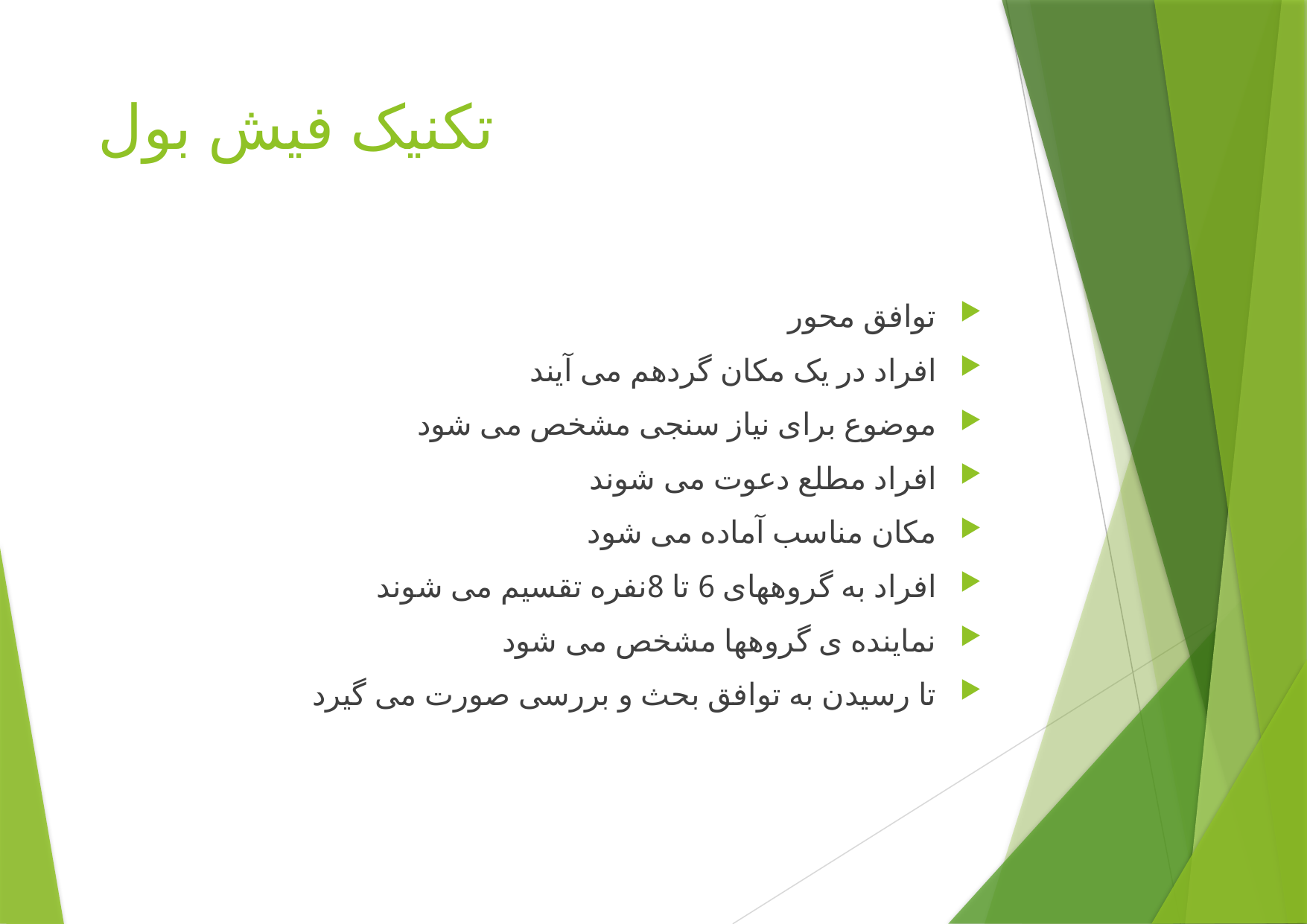

# تکنیک فیش بول
توافق محور
افراد در یک مکان گردهم می آیند
موضوع برای نیاز سنجی مشخص می شود
افراد مطلع دعوت می شوند
مکان مناسب آماده می شود
افراد به گروههای 6 تا 8نفره تقسیم می شوند
نماینده ی گروهها مشخص می شود
تا رسیدن به توافق بحث و بررسی صورت می گیرد